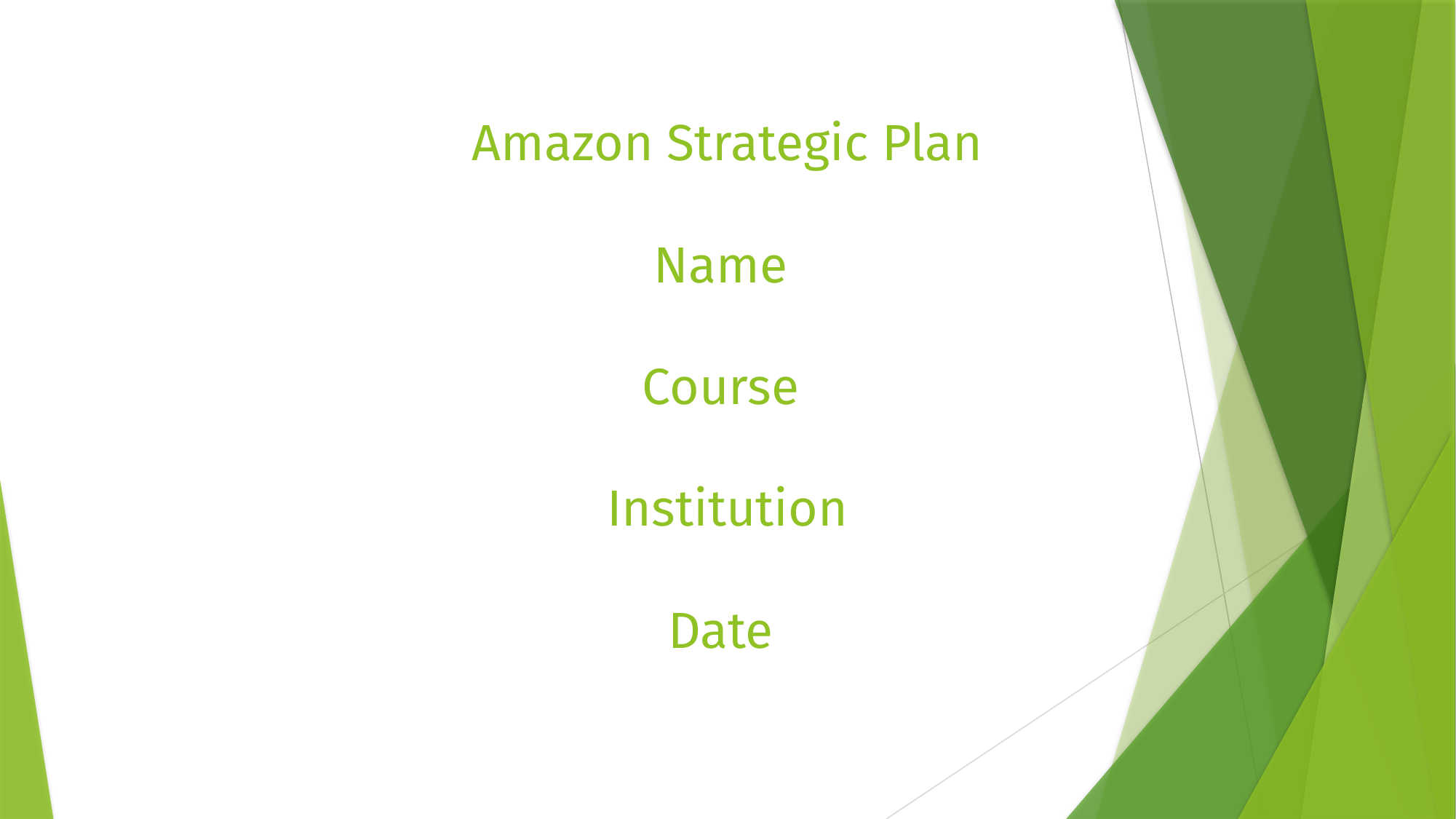

# Amazon Strategic Plan Name Course Institution Date